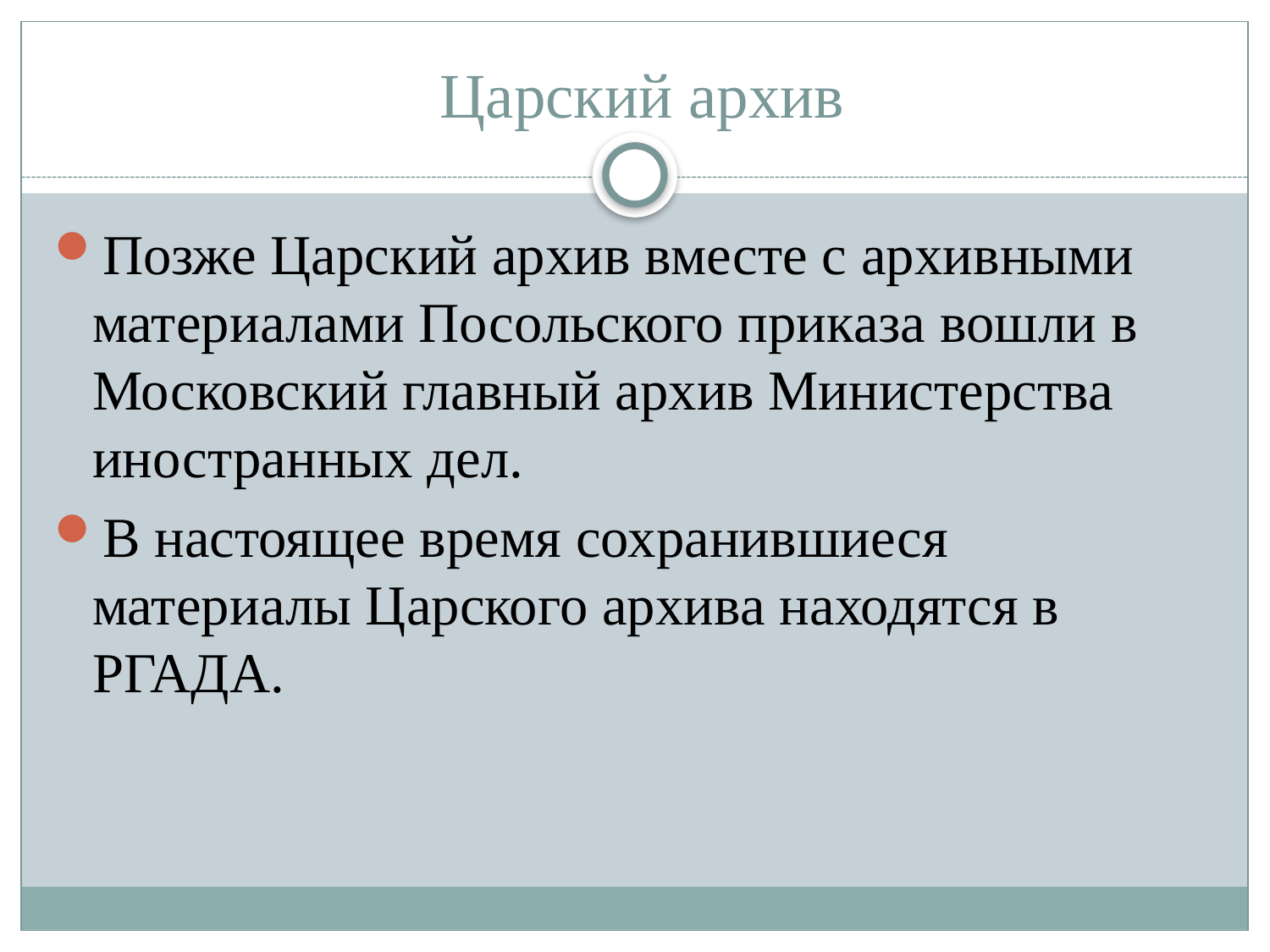

# Царский архив
Позже Царский архив вместе с архивными материалами Посольского приказа вошли в Московский главный архив Министерства иностранных дел.
В настоящее время сохранившиеся материалы Царского архива находятся в РГАДА.